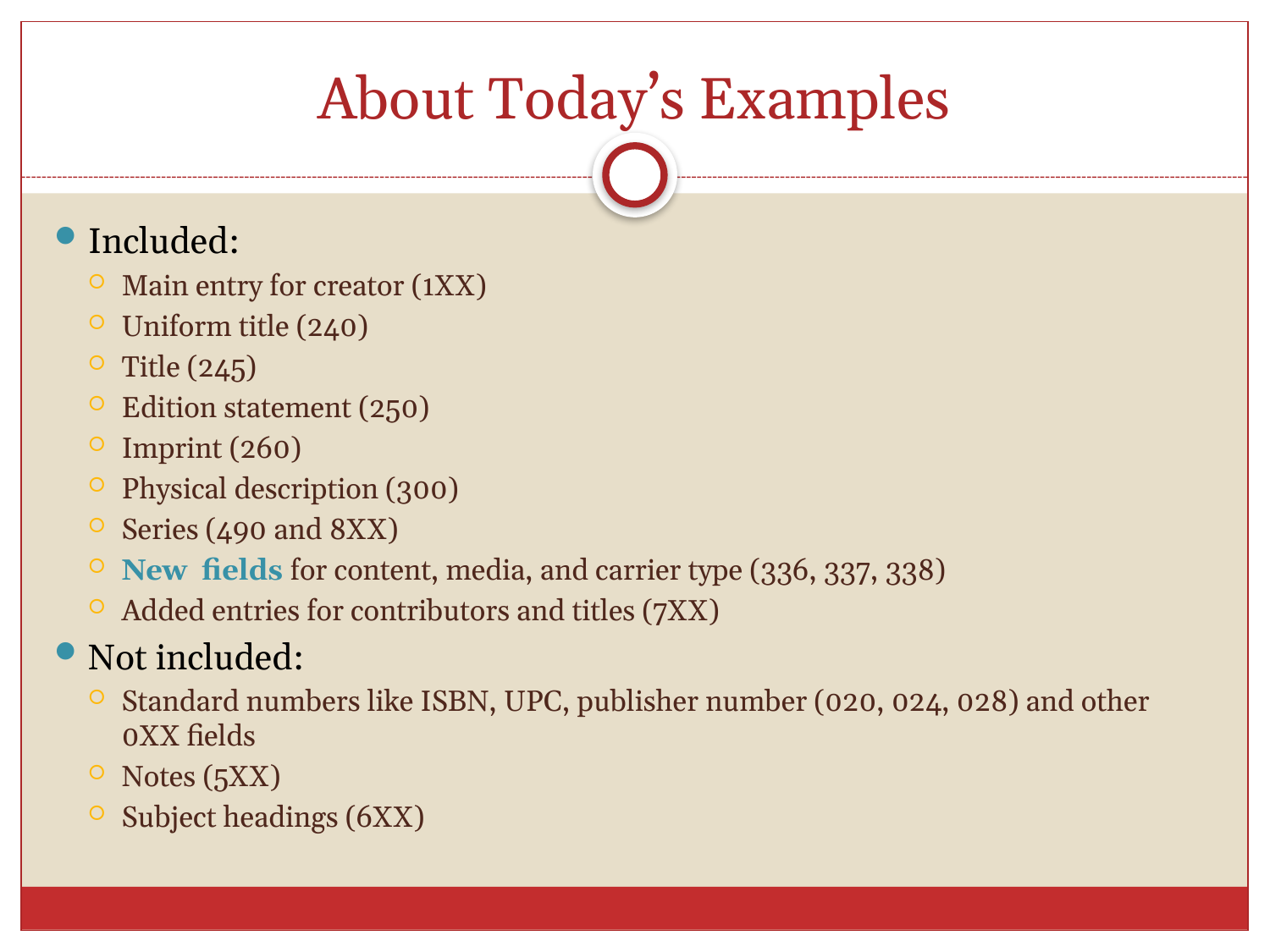

# About Today’s Examples
Included:
Main entry for creator (1XX)
Uniform title (240)
Title (245)
Edition statement (250)
Imprint (260)
Physical description (300)
Series (490 and 8XX)
New  fields for content, media, and carrier type (336, 337, 338)
Added entries for contributors and titles (7XX)
Not included:
Standard numbers like ISBN, UPC, publisher number (020, 024, 028) and other 0XX fields
Notes (5XX)
Subject headings (6XX)